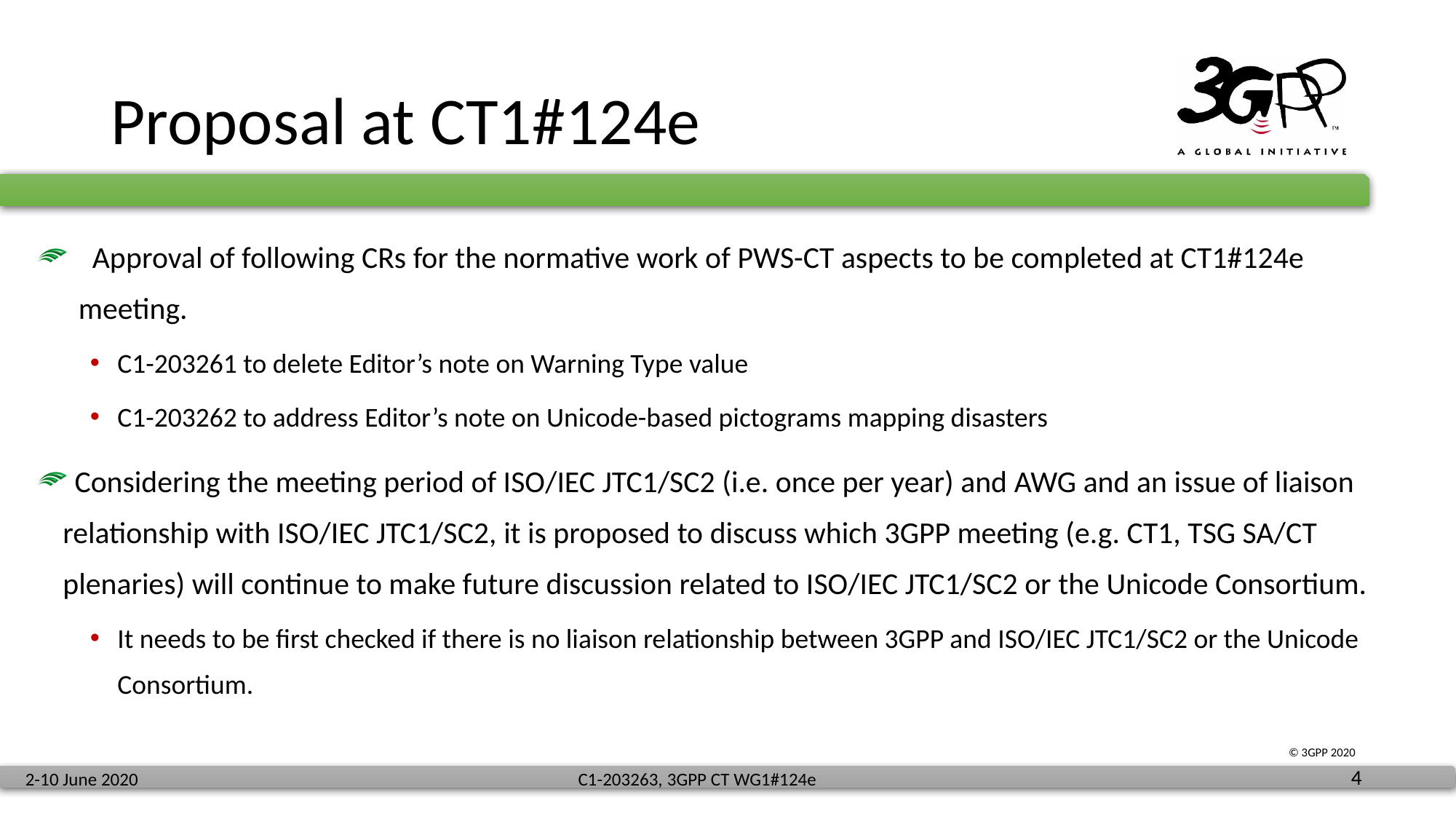

# Proposal at CT1#124e
  Approval of following CRs for the normative work of PWS-CT aspects to be completed at CT1#124e meeting.
C1-203261 to delete Editor’s note on Warning Type value
C1-203262 to address Editor’s note on Unicode-based pictograms mapping disasters
 Considering the meeting period of ISO/IEC JTC1/SC2 (i.e. once per year) and AWG and an issue of liaison relationship with ISO/IEC JTC1/SC2, it is proposed to discuss which 3GPP meeting (e.g. CT1, TSG SA/CT plenaries) will continue to make future discussion related to ISO/IEC JTC1/SC2 or the Unicode Consortium.
It needs to be first checked if there is no liaison relationship between 3GPP and ISO/IEC JTC1/SC2 or the Unicode Consortium.